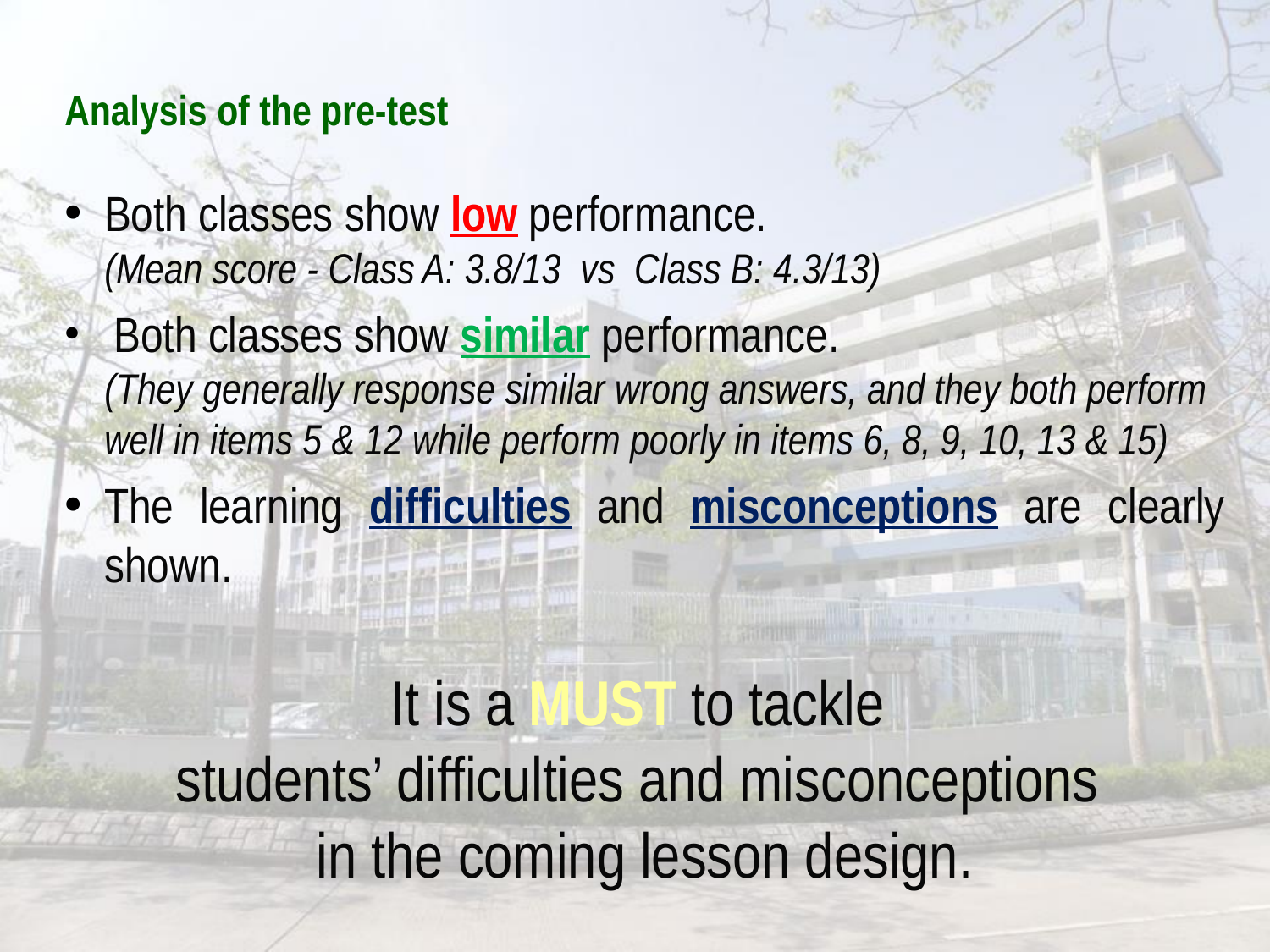

Analysis of the pre-test
Both classes show low performance.
(Mean score - Class A: 3.8/13  vs  Class B: 4.3/13)
 Both classes show similar performance.
(They generally response similar wrong answers, and they both perform well in items 5 & 12 while perform poorly in items 6, 8, 9, 10, 13 & 15)
The learning difficulties and misconceptions are clearly shown.

It is a MUST to tackle
students’ difficulties and misconceptions
in the coming lesson design.